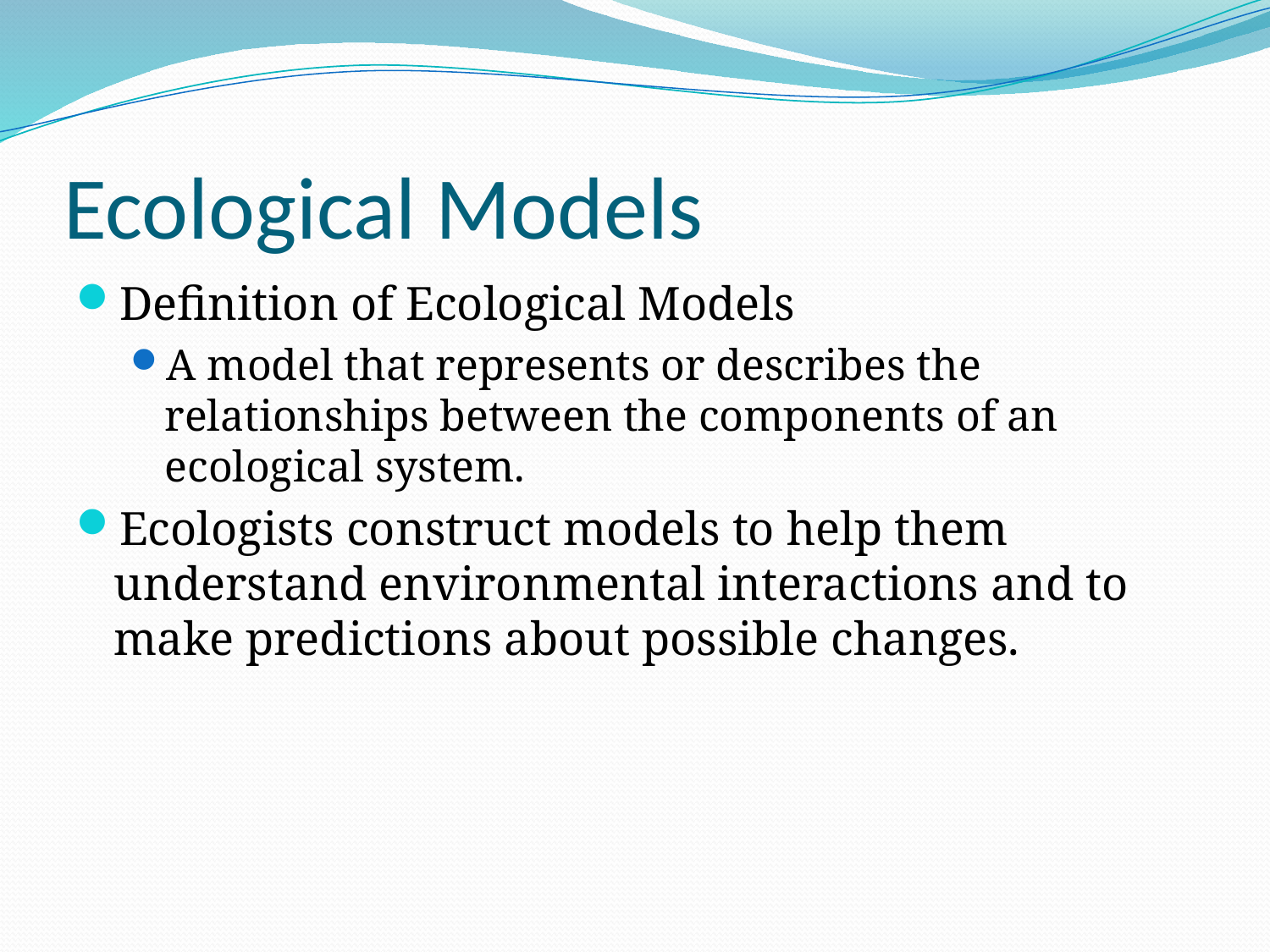

# Ecological Models
Definition of Ecological Models
A model that represents or describes the relationships between the components of an ecological system.
Ecologists construct models to help them understand environmental interactions and to make predictions about possible changes.